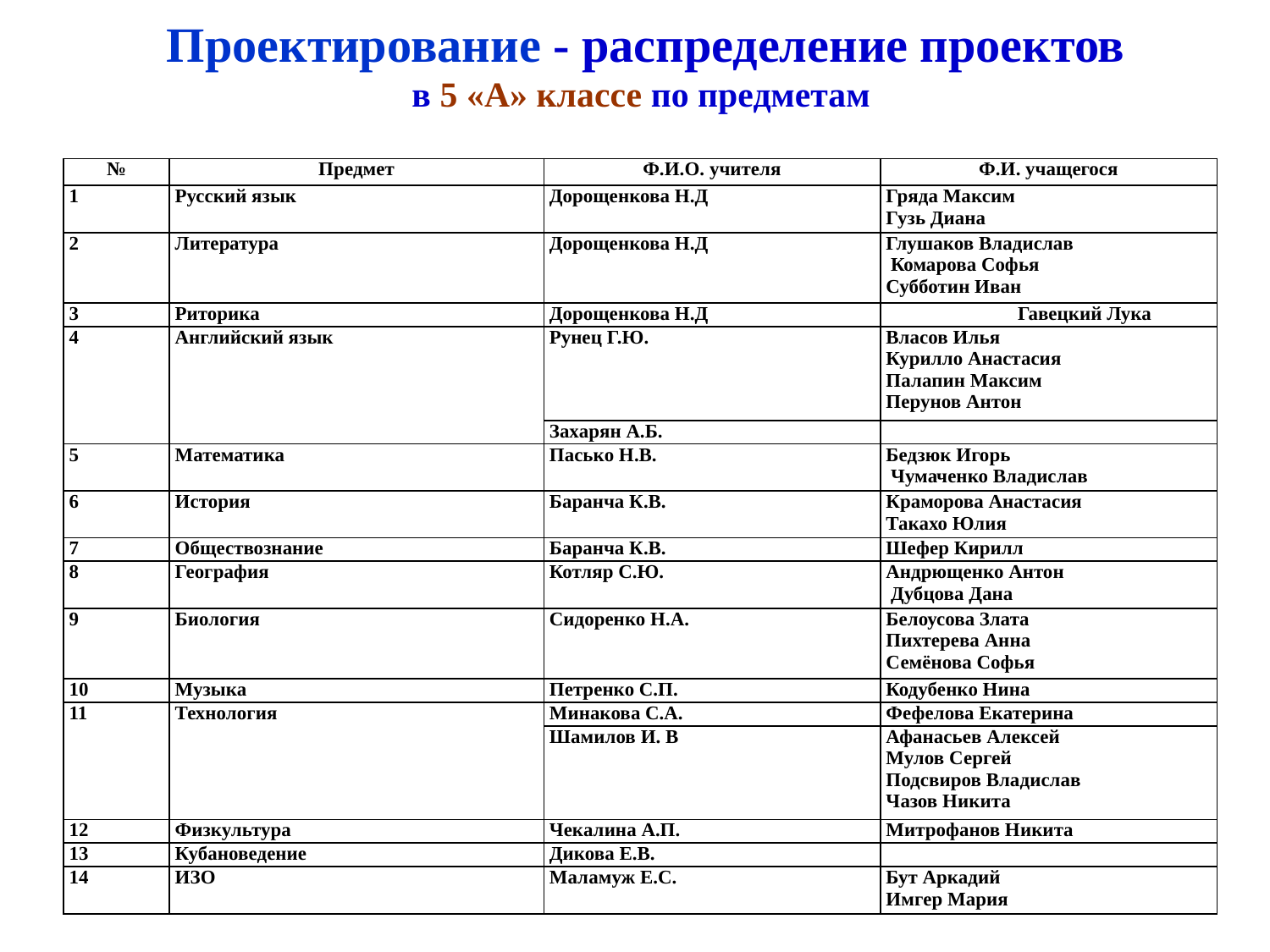

Проектирование - распределение проектов
в 5 «А» классе по предметам
| № | Предмет | Ф.И.О. учителя | Ф.И. учащегося |
| --- | --- | --- | --- |
| 1 | Русский язык | Дорощенкова Н.Д | Гряда Максим Гузь Диана |
| 2 | Литература | Дорощенкова Н.Д | Глушаков Владислав Комарова Софья Субботин Иван |
| 3 | Риторика | Дорощенкова Н.Д | Гавецкий Лука |
| 4 | Английский язык | Рунец Г.Ю. | Власов Илья Курилло Анастасия Палапин Максим Перунов Антон |
|  |  | Захарян А.Б. |  |
| 5 | Математика | Пасько Н.В. | Бедзюк Игорь Чумаченко Владислав |
| 6 | История | Баранча К.В. | Краморова Анастасия Такахо Юлия |
| 7 | Обществознание | Баранча К.В. | Шефер Кирилл |
| 8 | География | Котляр С.Ю. | Андрющенко Антон Дубцова Дана |
| 9 | Биология | Сидоренко Н.А. | Белоусова Злата Пихтерева Анна Семёнова Софья |
| 10 | Музыка | Петренко С.П. | Кодубенко Нина |
| 11 | Технология | Минакова С.А. | Фефелова Екатерина |
|  |  | Шамилов И. В | Афанасьев Алексей Мулов Сергей Подсвиров Владислав Чазов Никита |
| 12 | Физкультура | Чекалина А.П. | Митрофанов Никита |
| 13 | Кубановедение | Дикова Е.В. |  |
| 14 | ИЗО | Маламуж Е.С. | Бут Аркадий Имгер Мария |